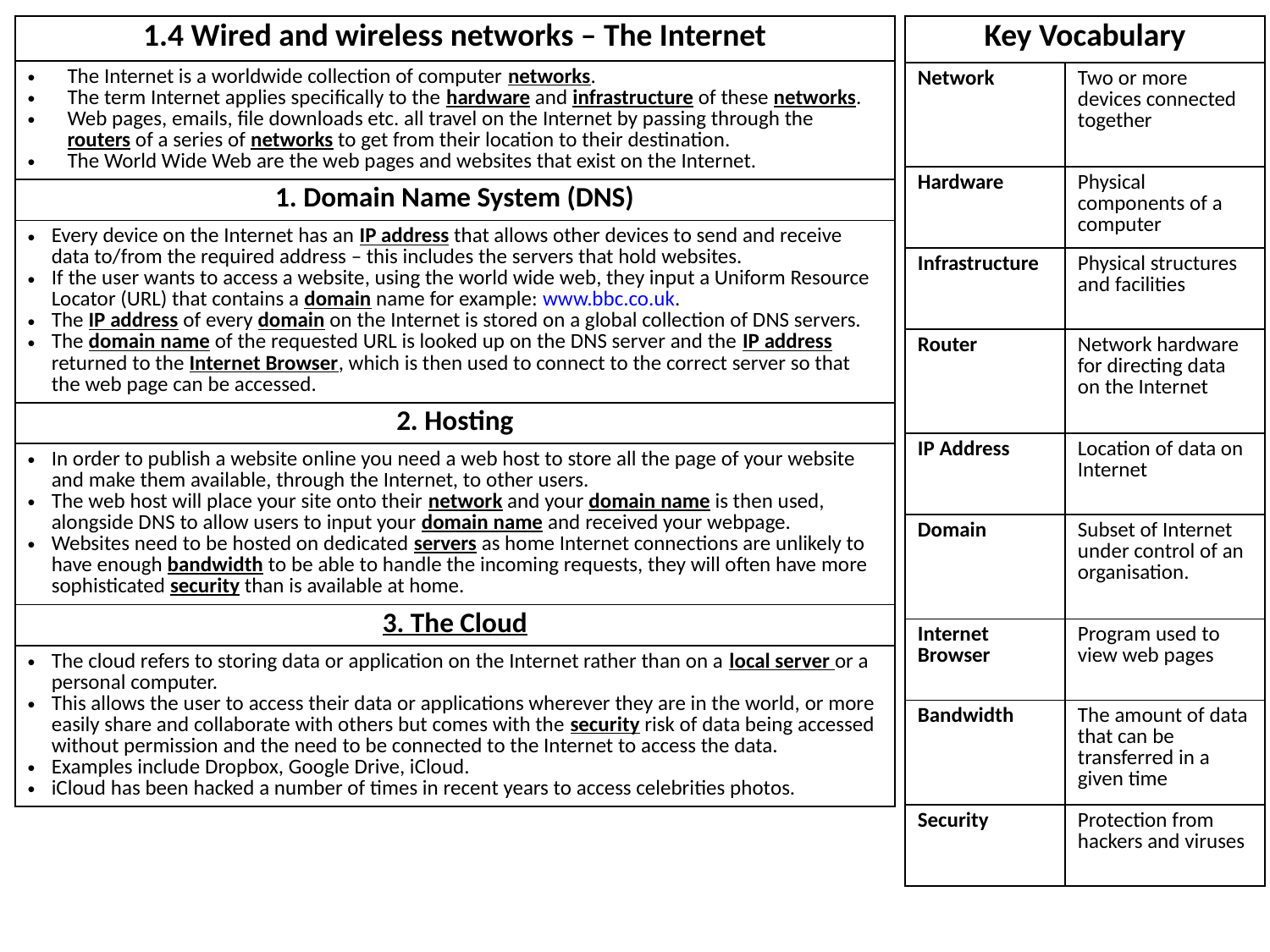

| Key Vocabulary |  |
| --- | --- |
| Network | Two or more devices connected together |
| Hardware | Physical components of a computer |
| Infrastructure | Physical structures and facilities |
| Router | Network hardware for directing data on the Internet |
| IP Address | Location of data on Internet |
| Domain | Subset of Internet under control of an organisation. |
| Internet Browser | Program used to view web pages |
| Bandwidth | The amount of data that can be transferred in a given time |
| Security | Protection from hackers and viruses |
| 1.4 Wired and wireless networks – The Internet |
| --- |
| The Internet is a worldwide collection of computer networks. The term Internet applies specifically to the hardware and infrastructure of these networks. Web pages, emails, file downloads etc. all travel on the Internet by passing through the routers of a series of networks to get from their location to their destination. The World Wide Web are the web pages and websites that exist on the Internet. |
| 1. Domain Name System (DNS) |
| Every device on the Internet has an IP address that allows other devices to send and receive data to/from the required address – this includes the servers that hold websites. If the user wants to access a website, using the world wide web, they input a Uniform Resource Locator (URL) that contains a domain name for example: www.bbc.co.uk. The IP address of every domain on the Internet is stored on a global collection of DNS servers. The domain name of the requested URL is looked up on the DNS server and the IP address returned to the Internet Browser, which is then used to connect to the correct server so that the web page can be accessed. |
| 2. Hosting |
| In order to publish a website online you need a web host to store all the page of your website and make them available, through the Internet, to other users. The web host will place your site onto their network and your domain name is then used, alongside DNS to allow users to input your domain name and received your webpage. Websites need to be hosted on dedicated servers as home Internet connections are unlikely to have enough bandwidth to be able to handle the incoming requests, they will often have more sophisticated security than is available at home. |
| 3. The Cloud |
| The cloud refers to storing data or application on the Internet rather than on a local server or a personal computer. This allows the user to access their data or applications wherever they are in the world, or more easily share and collaborate with others but comes with the security risk of data being accessed without permission and the need to be connected to the Internet to access the data. Examples include Dropbox, Google Drive, iCloud. iCloud has been hacked a number of times in recent years to access celebrities photos. |